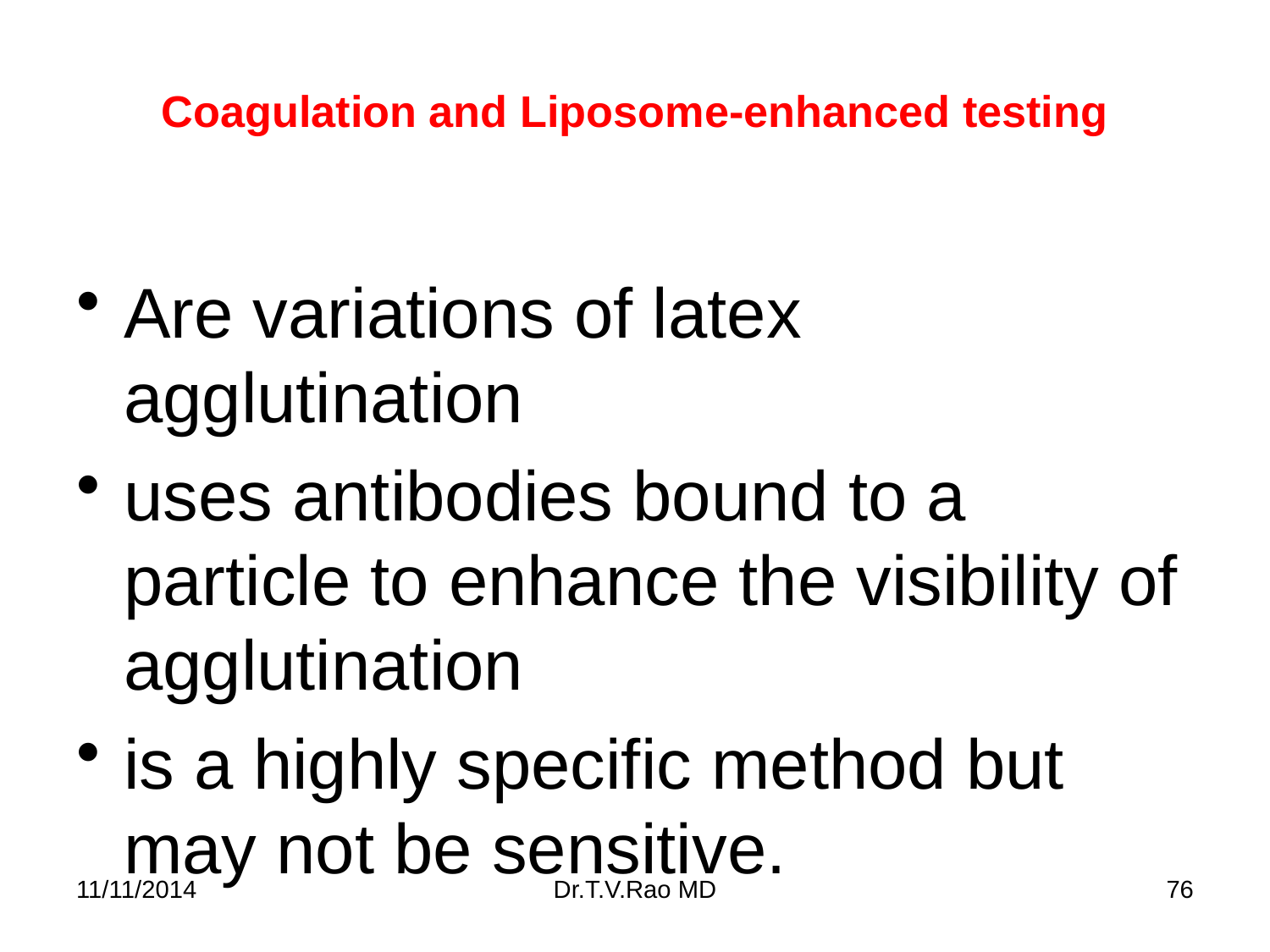

# Coagulation and Liposome-enhanced testing

Are variations of latex agglutination
uses antibodies bound to a particle to enhance the visibility of agglutination
is a highly specific method but may not be sensitive.

11/11/2014
Dr.T.V.Rao MD
76